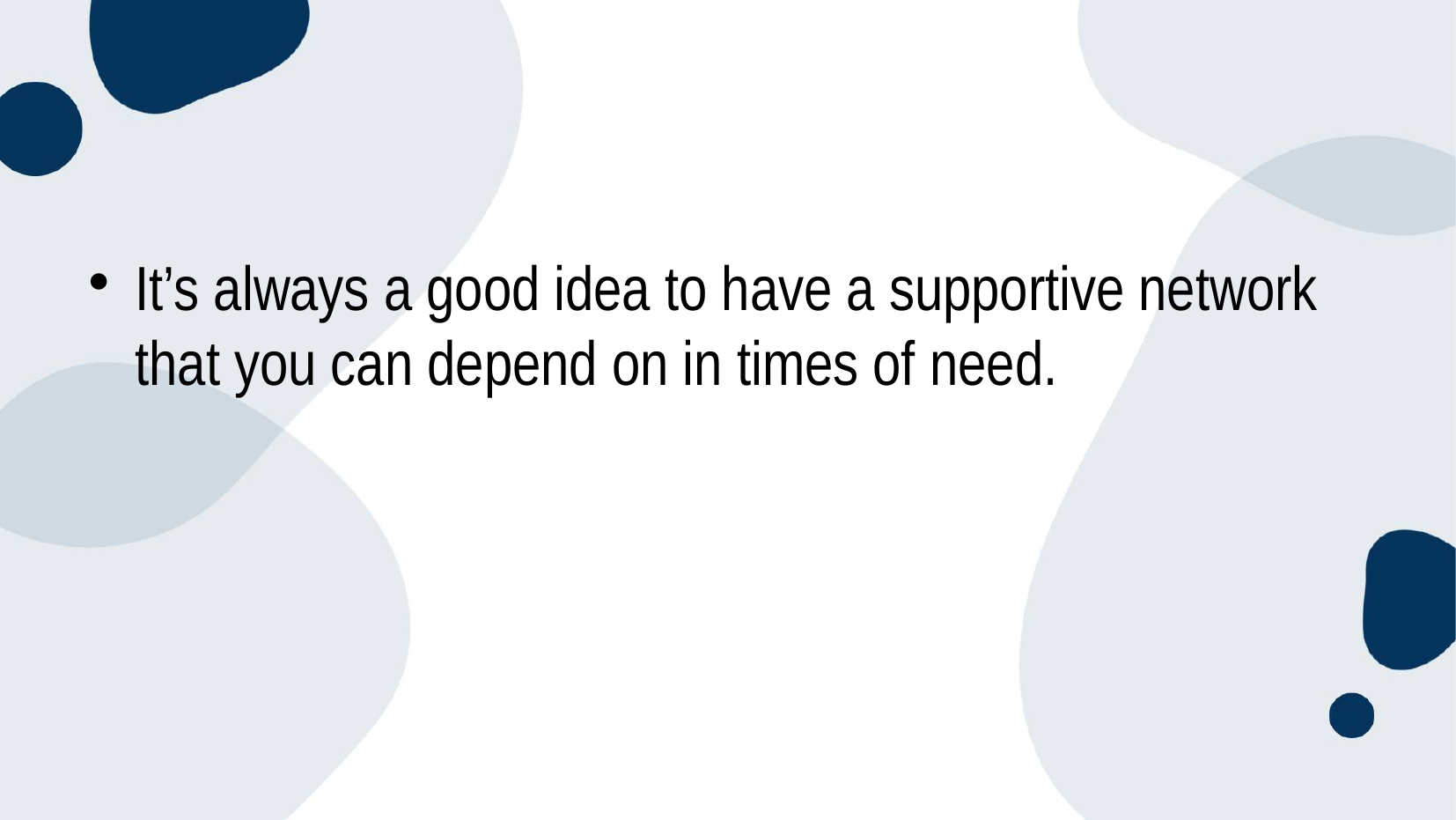

#
It’s always a good idea to have a supportive network that you can depend on in times of need.